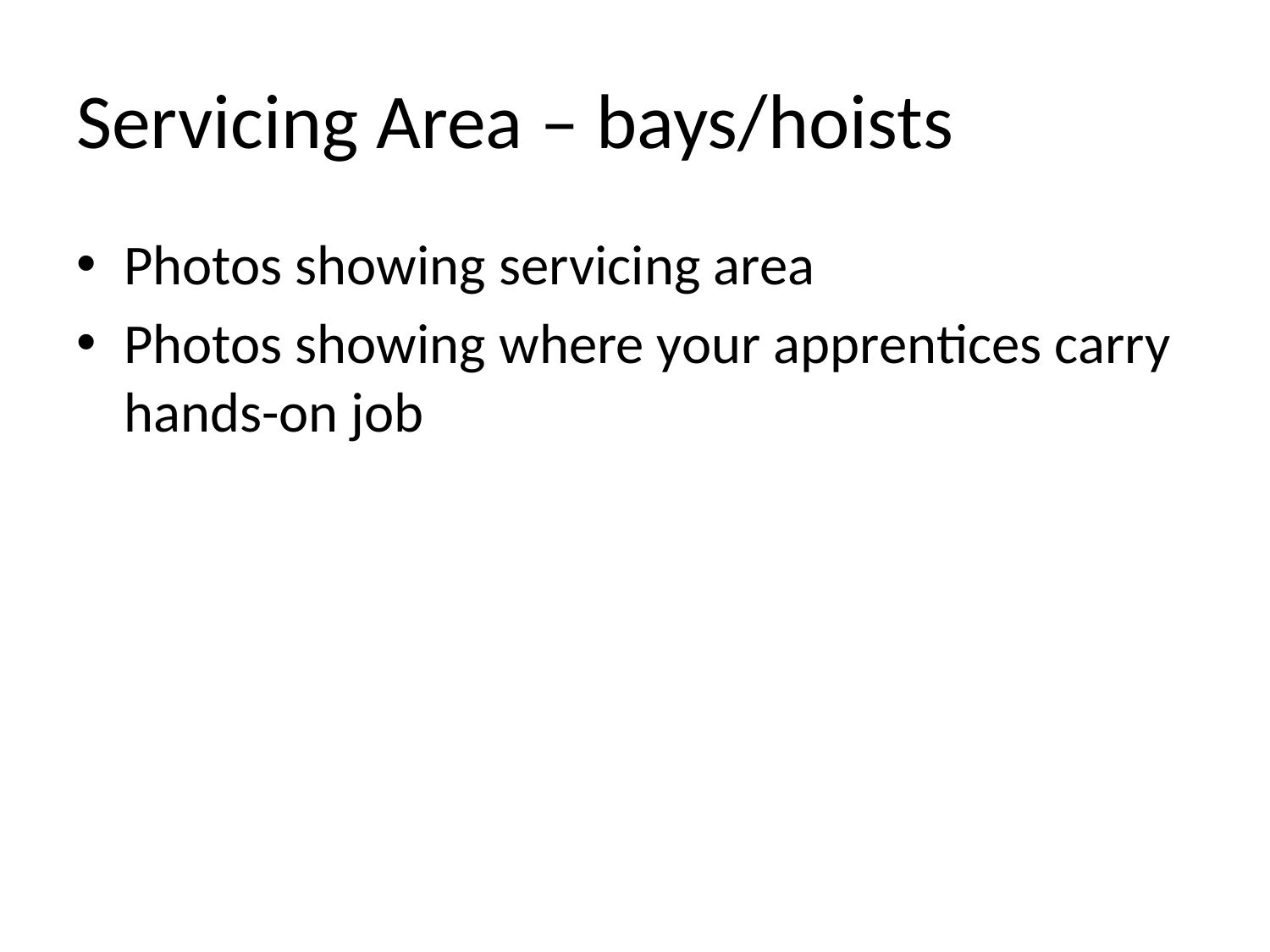

# Servicing Area – bays/hoists
Photos showing servicing area
Photos showing where your apprentices carry hands-on job